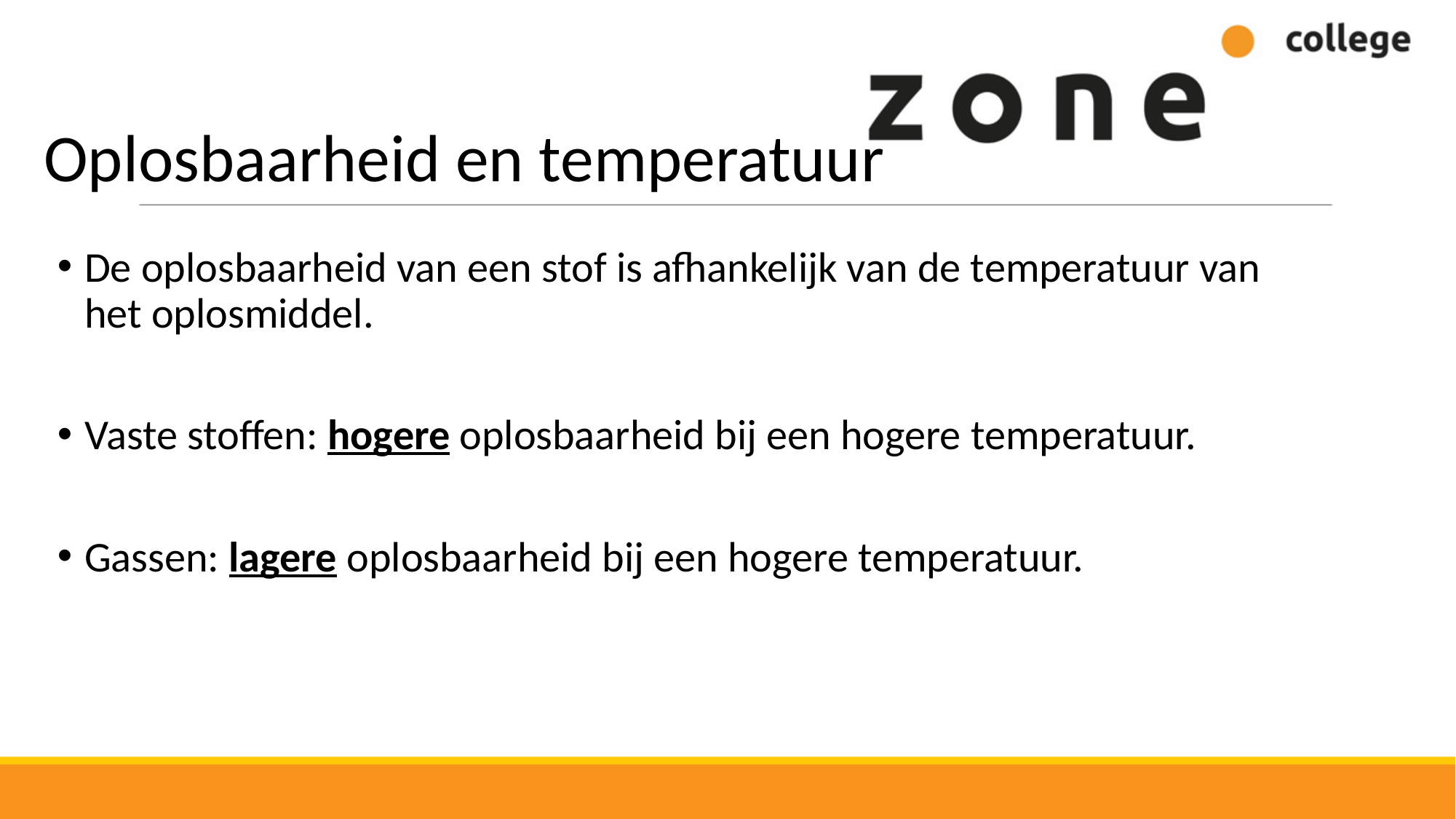

# Oplosbaarheid en temperatuur
De oplosbaarheid van een stof is afhankelijk van de temperatuur van het oplosmiddel.

Vaste stoffen: hogere oplosbaarheid bij een hogere temperatuur.

Gassen: lagere oplosbaarheid bij een hogere temperatuur.